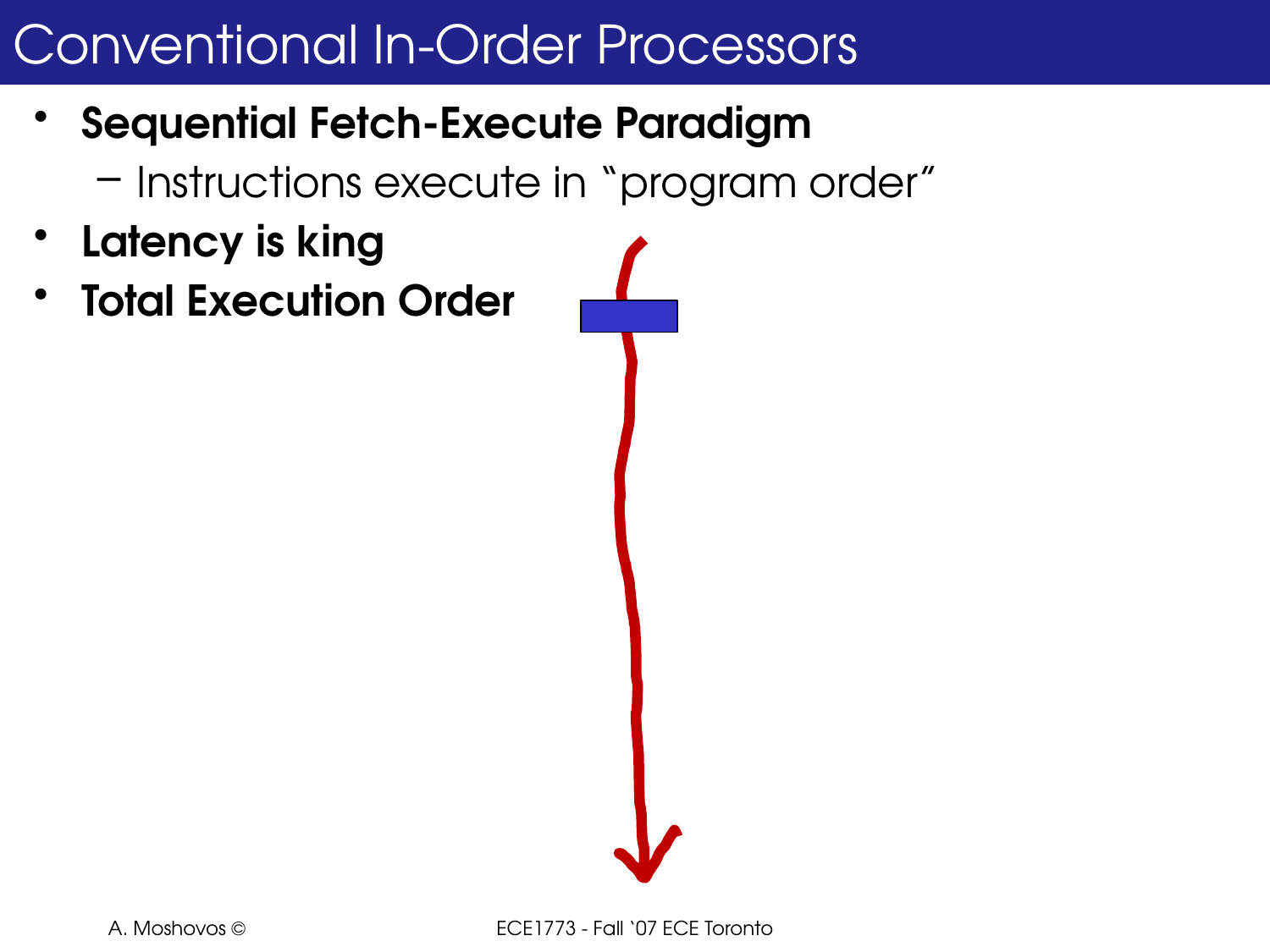

# Conventional In-Order Processors
Sequential Fetch-Execute Paradigm
Instructions execute in “program order”
Latency is king
Total Execution Order

A. Moshovos ©
ECE1773 - Fall ‘07 ECE Toronto